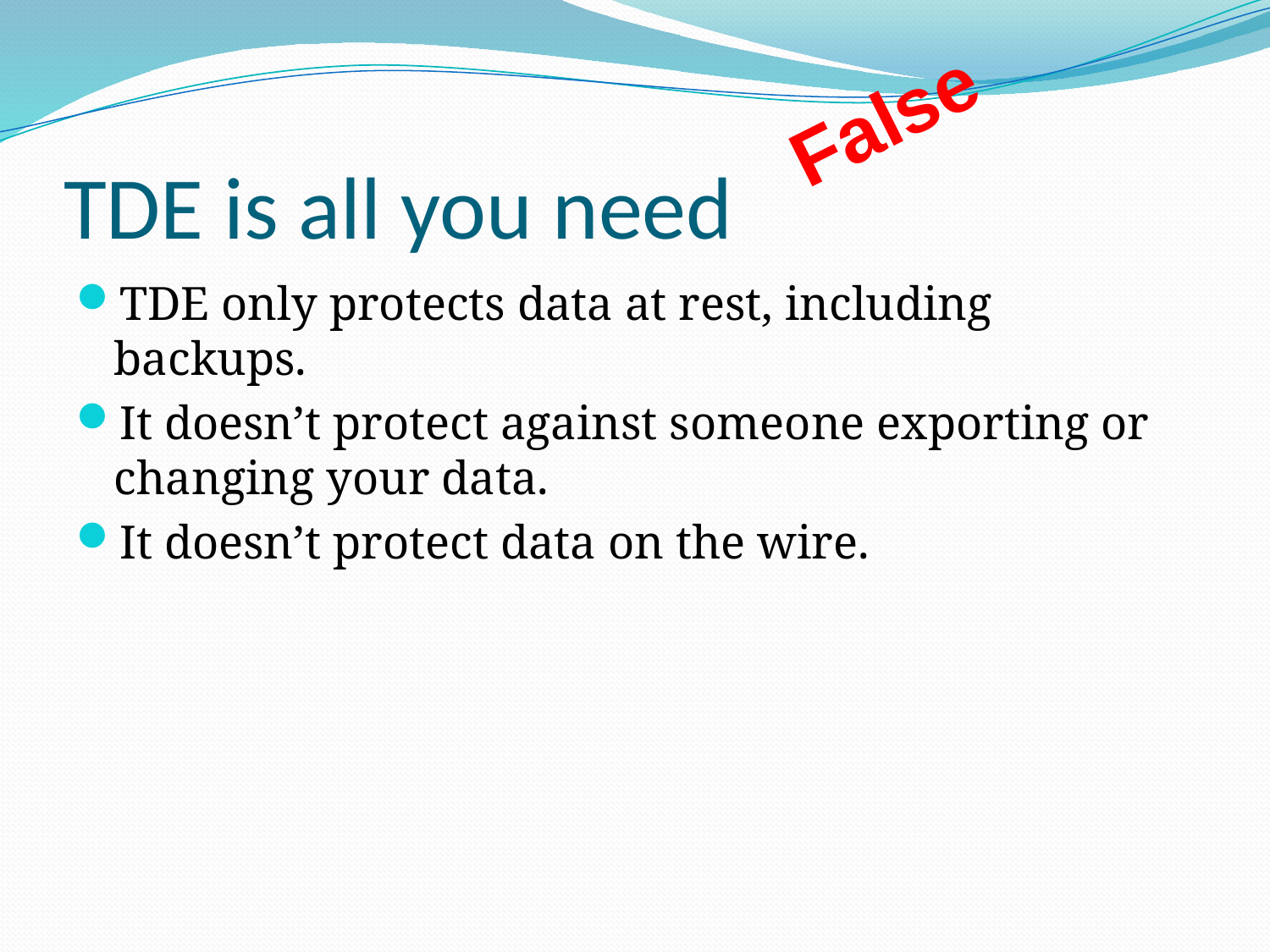

False
# TDE is all you need
TDE only protects data at rest, including backups.
It doesn’t protect against someone exporting or changing your data.
It doesn’t protect data on the wire.